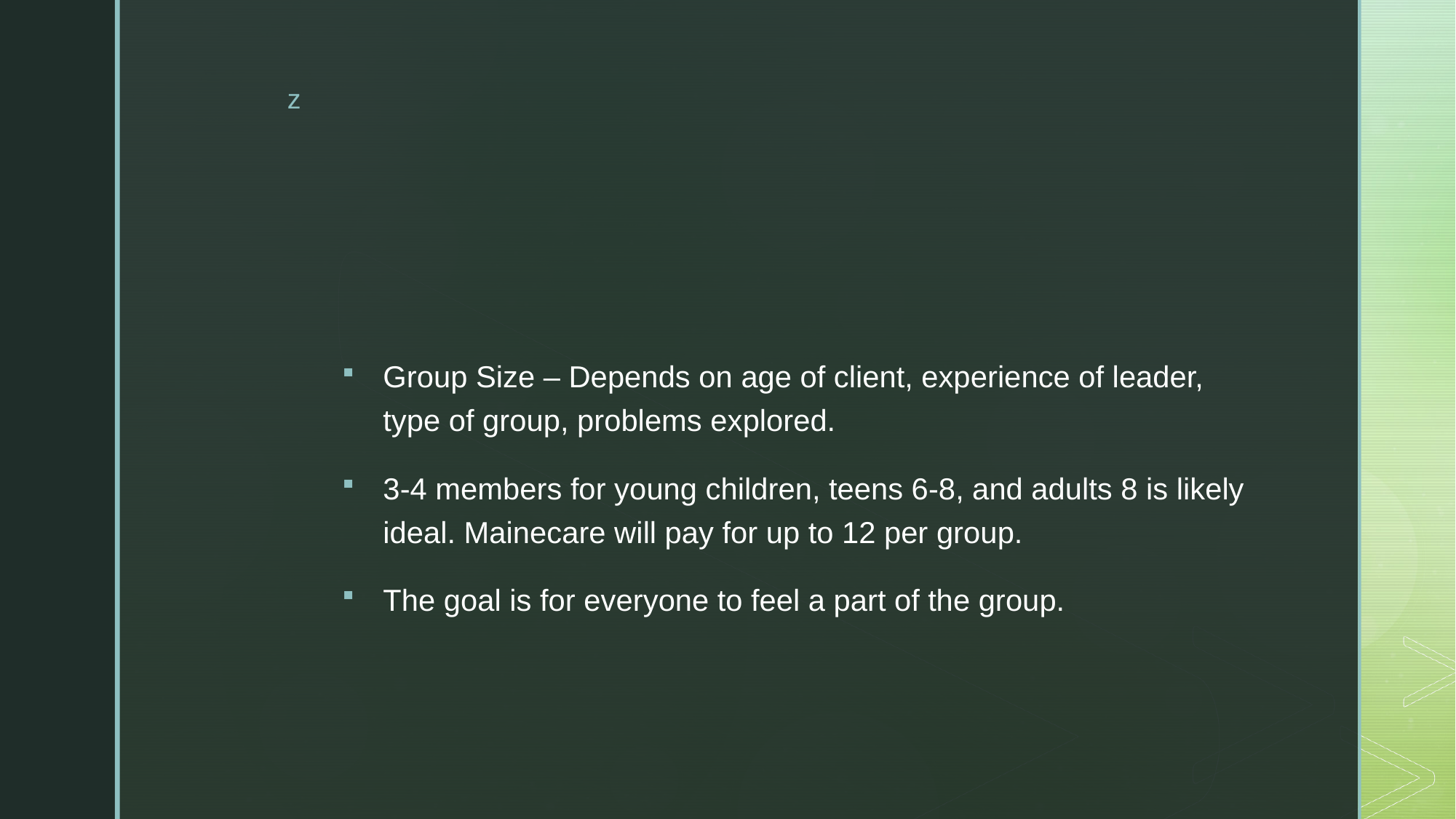

#
Group Size – Depends on age of client, experience of leader, type of group, problems explored.
3-4 members for young children, teens 6-8, and adults 8 is likely ideal. Mainecare will pay for up to 12 per group.
The goal is for everyone to feel a part of the group.